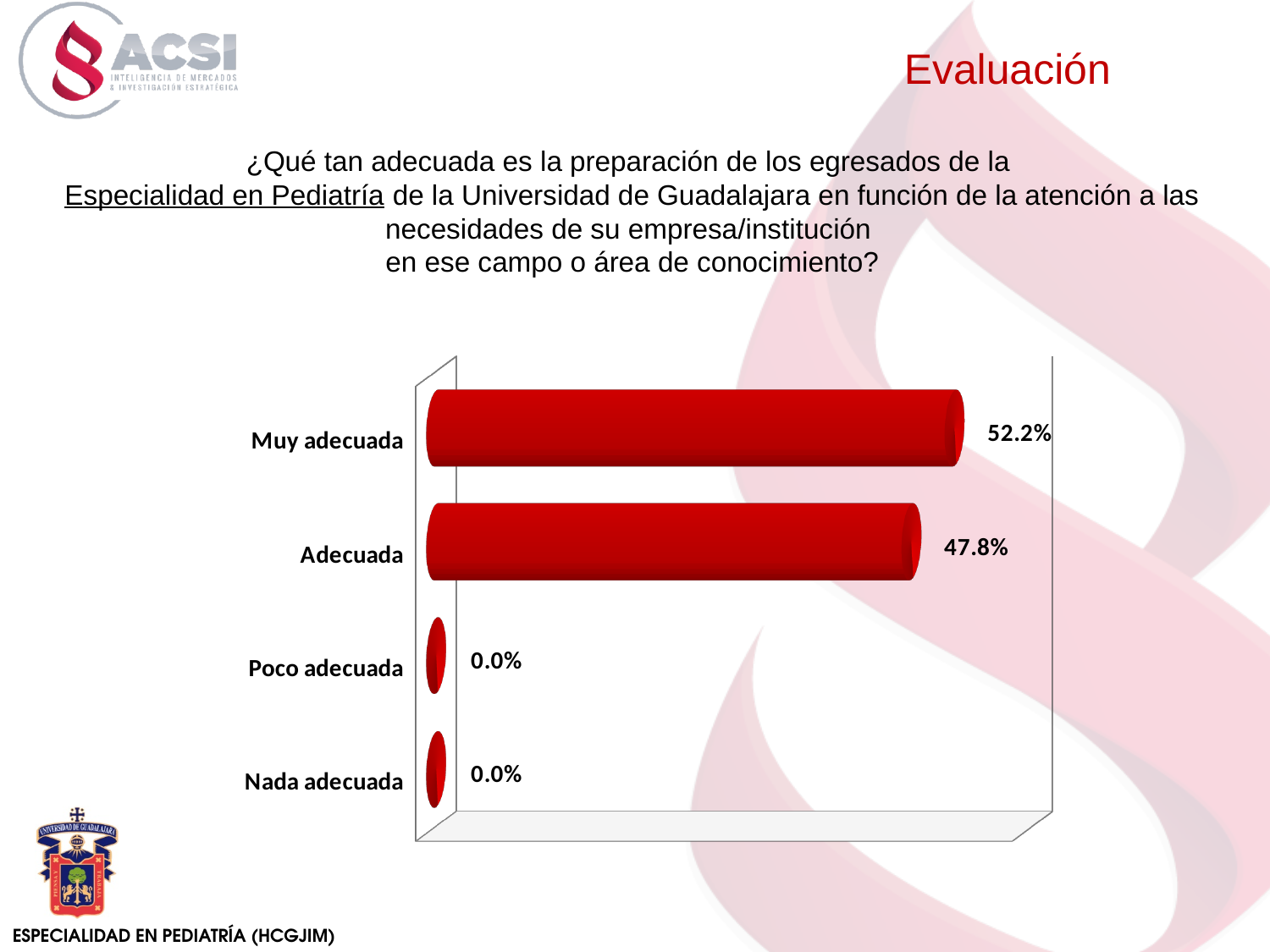

Evaluación
¿Qué tan adecuada es la preparación de los egresados de la
Especialidad en Pediatría de la Universidad de Guadalajara en función de la atención a las necesidades de su empresa/institución
en ese campo o área de conocimiento?

[unsupported chart]